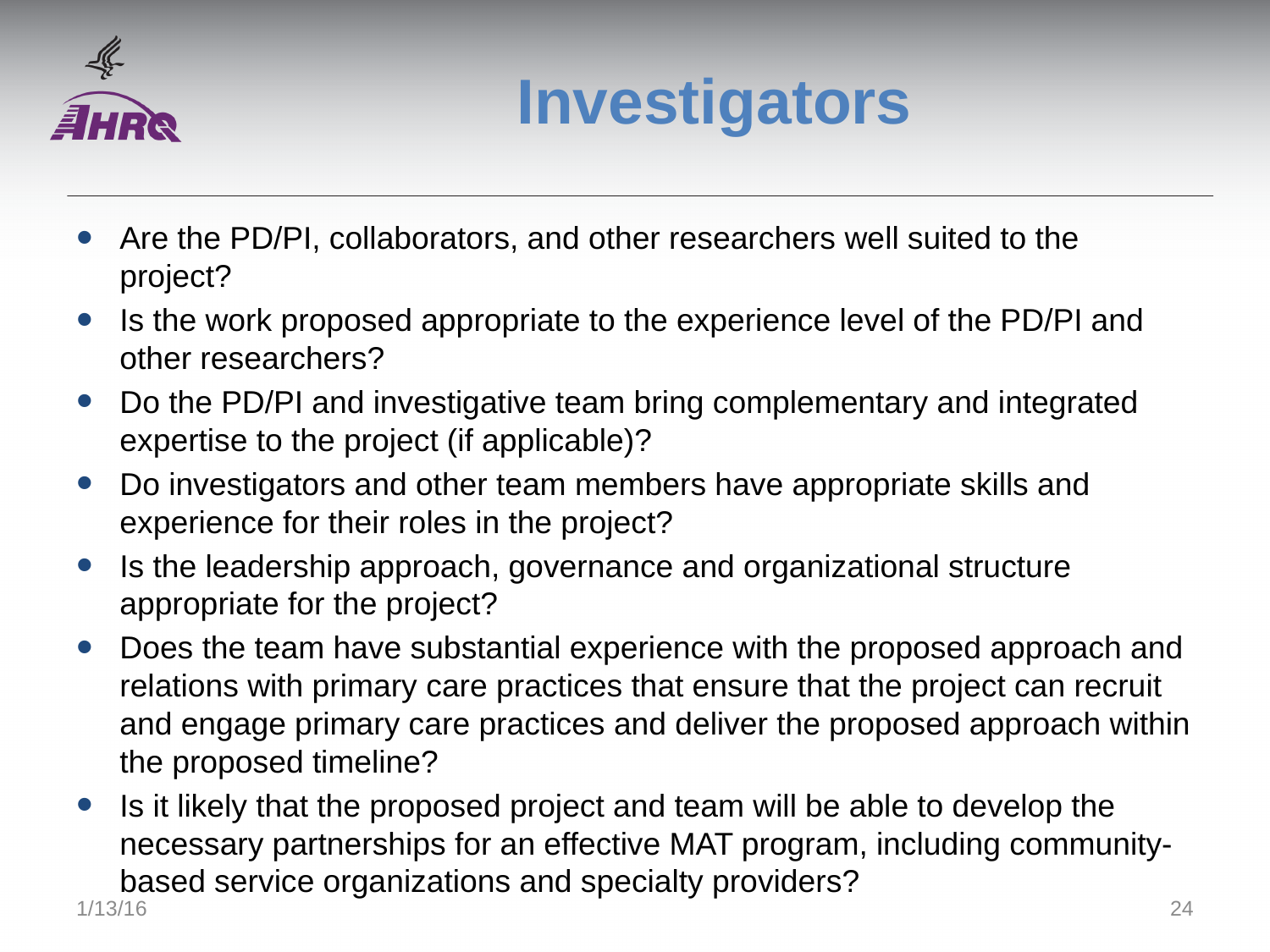

# Investigators
Are the PD/PI, collaborators, and other researchers well suited to the project?
Is the work proposed appropriate to the experience level of the PD/PI and other researchers?
Do the PD/PI and investigative team bring complementary and integrated expertise to the project (if applicable)?
Do investigators and other team members have appropriate skills and experience for their roles in the project?
Is the leadership approach, governance and organizational structure appropriate for the project?
Does the team have substantial experience with the proposed approach and relations with primary care practices that ensure that the project can recruit and engage primary care practices and deliver the proposed approach within the proposed timeline?
Is it likely that the proposed project and team will be able to develop the necessary partnerships for an effective MAT program, including community-based service organizations and specialty providers?

1/13/16
24